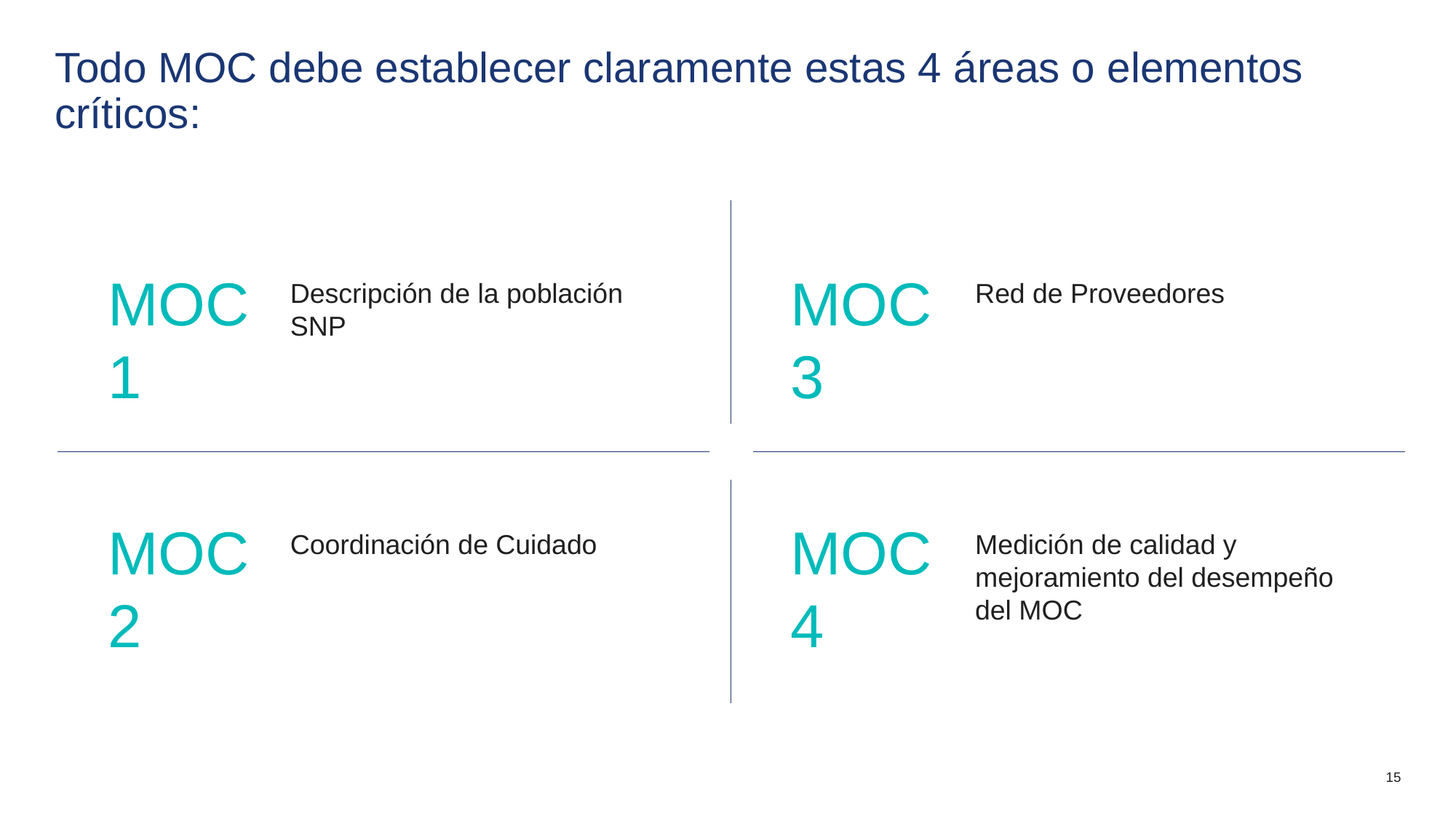

# Todo MOC debe establecer claramente estas 4 áreas o elementos críticos:
MOC 1
MOC 3
Descripción de la población SNP
Red de Proveedores
MOC 2
MOC 4
Coordinación de Cuidado
Medición de calidad y mejoramiento del desempeño del MOC